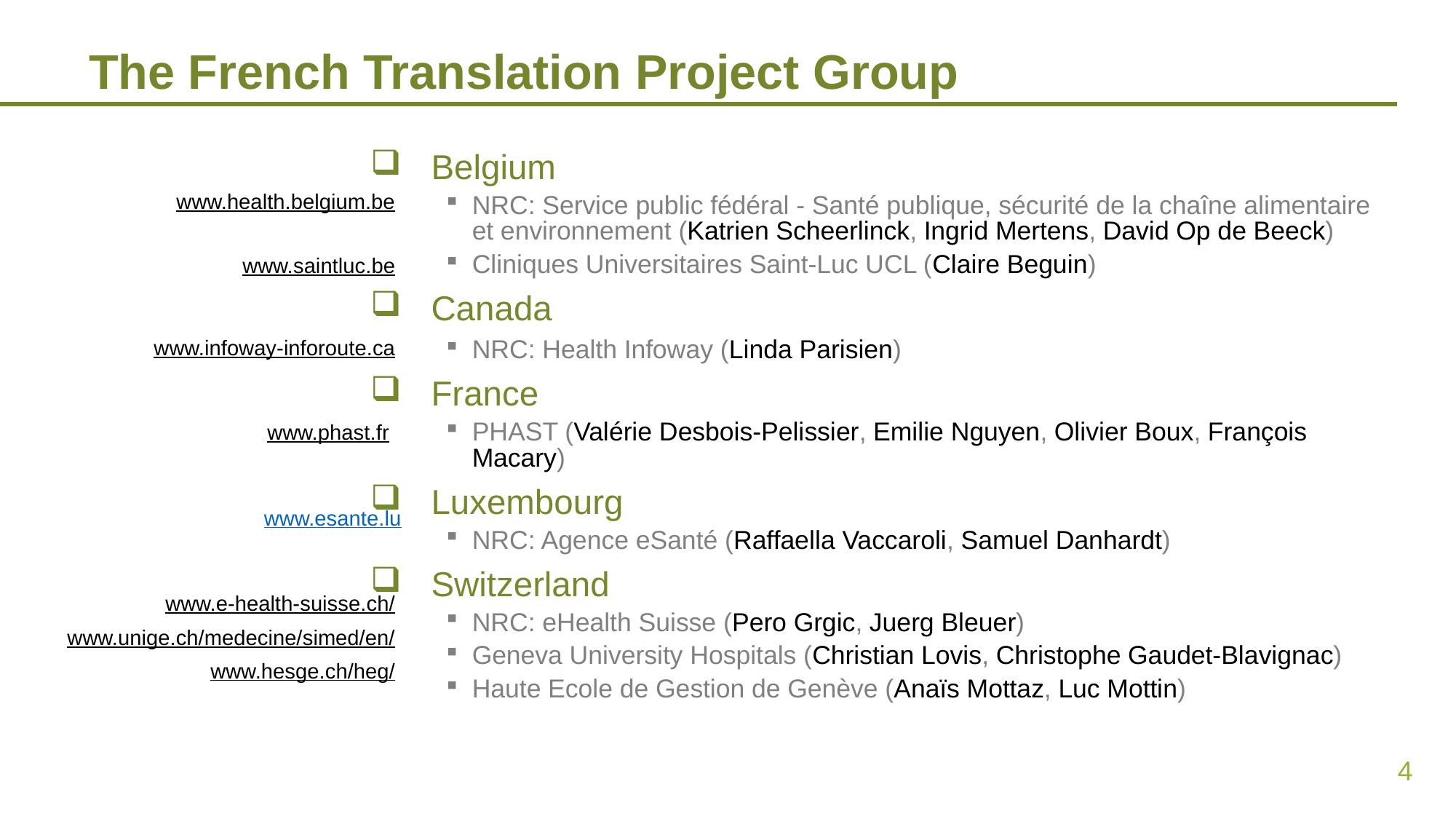

The French Translation Project Group
Belgium
NRC: Service public fédéral - Santé publique, sécurité de la chaîne alimentaire et environnement (Katrien Scheerlinck, Ingrid Mertens, David Op de Beeck)
Cliniques Universitaires Saint-Luc UCL (Claire Beguin)
Canada
NRC: Health Infoway (Linda Parisien)
France
PHAST (Valérie Desbois-Pelissier, Emilie Nguyen, Olivier Boux, François Macary)
Luxembourg
NRC: Agence eSanté (Raffaella Vaccaroli, Samuel Danhardt)
Switzerland
NRC: eHealth Suisse (Pero Grgic, Juerg Bleuer)
Geneva University Hospitals (Christian Lovis, Christophe Gaudet-Blavignac)
Haute Ecole de Gestion de Genève (Anaïs Mottaz, Luc Mottin)

www.health.belgium.be
www.saintluc.be
www.infoway-inforoute.ca
www.phast.fr
www.esante.lu
www.e-health-suisse.ch/
www.unige.ch/medecine/simed/en/
www.hesge.ch/heg/
4